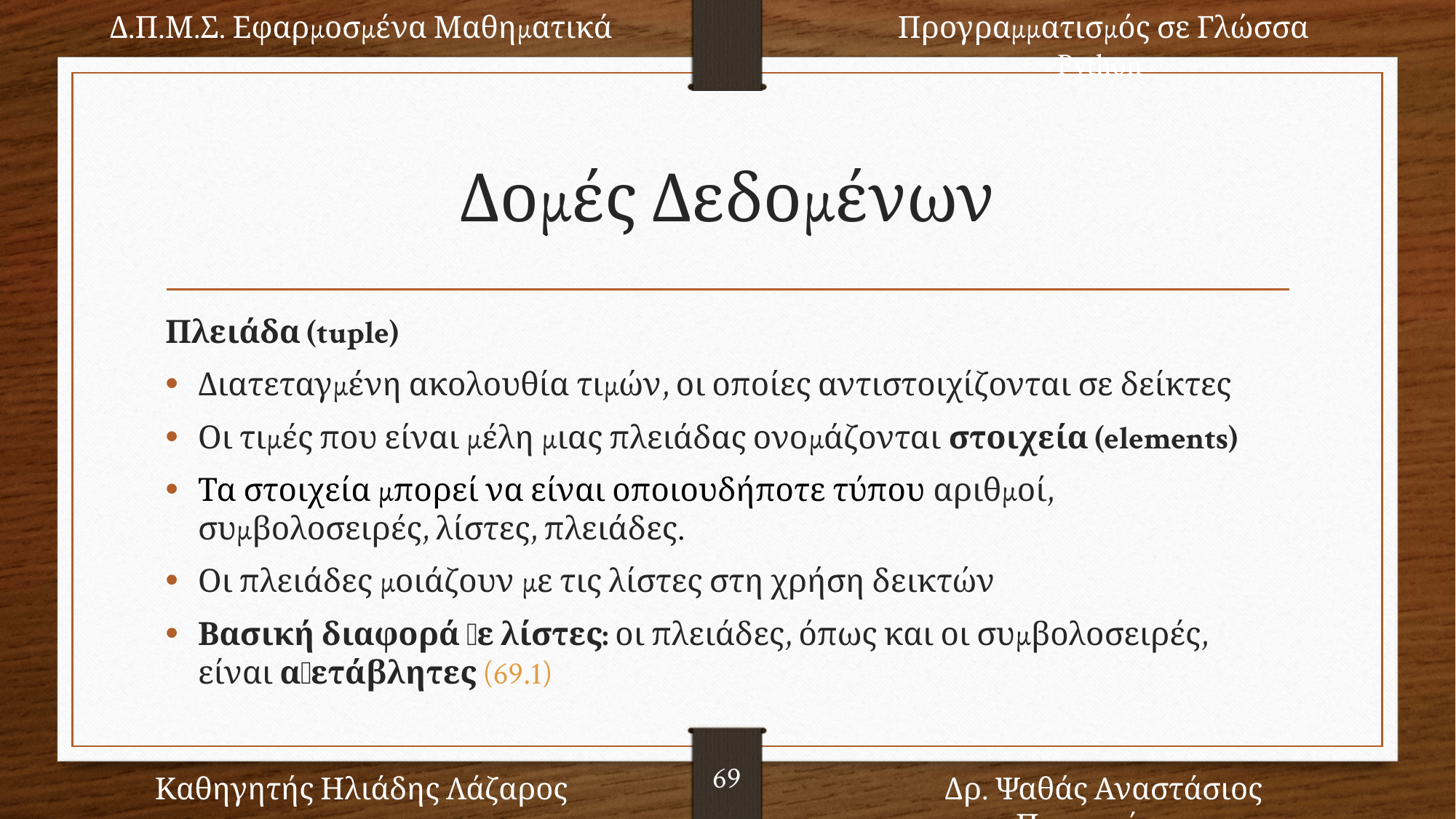

Δ.Π.Μ.Σ. Εφαρμοσμένα Μαθηματικά
Προγραμματισμός σε Γλώσσα Python
69
Καθηγητής Ηλιάδης Λάζαρος
Δρ. Ψαθάς Αναστάσιος Παναγιώτης
# Δομές Δεδομένων
Πλειάδα (tuple)
Διατεταγμένη ακολουθία τιμών, οι οποίες αντιστοιχίζονται σε δείκτες
Οι τιμές που είναι μέλη μιας πλειάδας ονομάζονται στοιχεία (elements)
Τα στοιχεία μπορεί να είναι οποιουδήποτε τύπου αριθμοί, συμβολοσειρές, λίστες, πλειάδες.
Οι πλειάδες μοιάζουν με τις λίστες στη χρήση δεικτών
Βασική διαφορά με λίστες: οι πλειάδες, όπως και οι συμβολοσειρές, είναι αμετάβλητες (69.1)